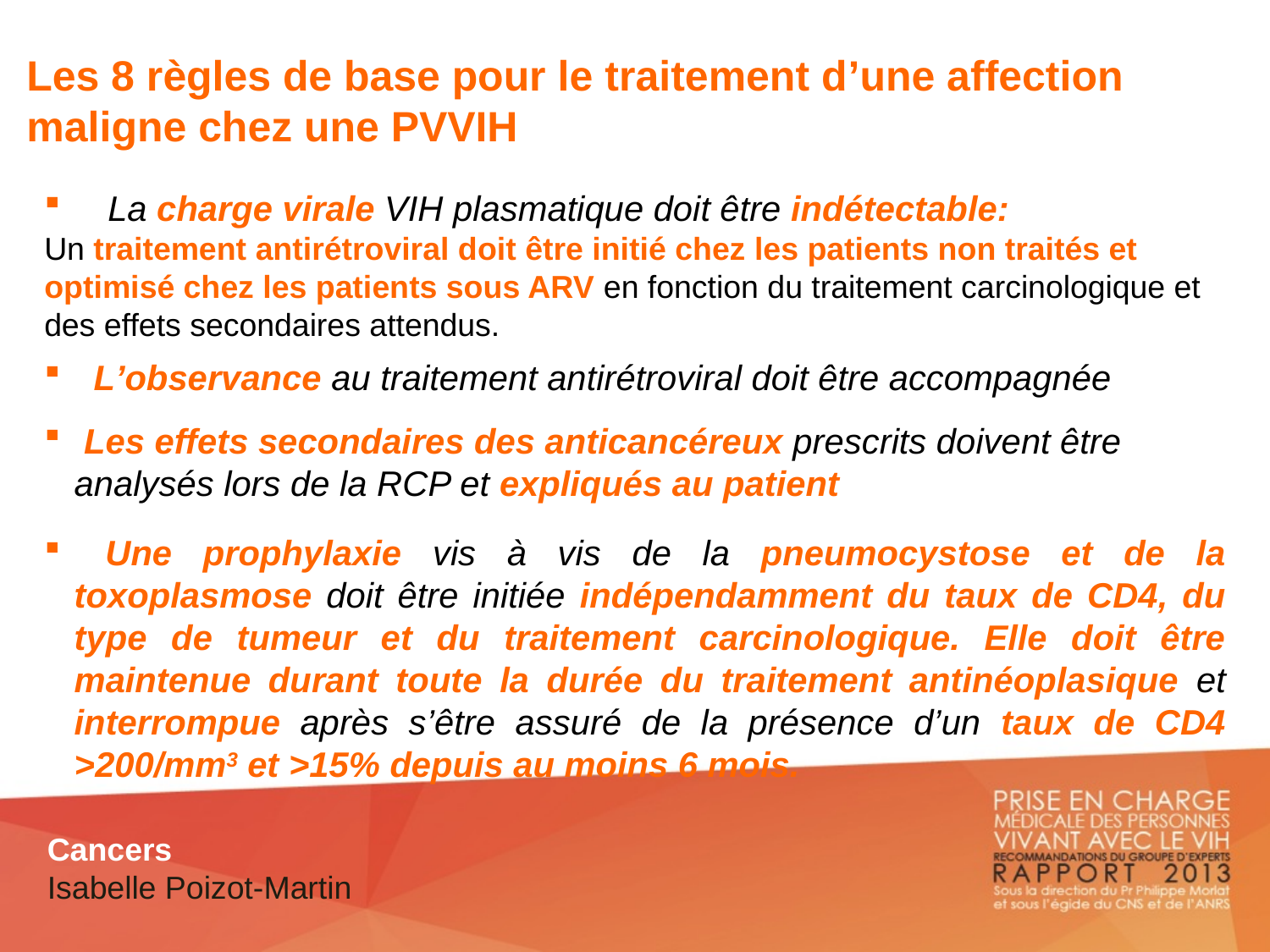

Les 8 règles de base pour le traitement d’une affection maligne chez une PVVIH
La charge virale VIH plasmatique doit être indétectable:
Un traitement antirétroviral doit être initié chez les patients non traités et
optimisé chez les patients sous ARV en fonction du traitement carcinologique et
des effets secondaires attendus.
  L’observance au traitement antirétroviral doit être accompagnée
 Les effets secondaires des anticancéreux prescrits doivent être analysés lors de la RCP et expliqués au patient
 Une prophylaxie vis à vis de la pneumocystose et de la toxoplasmose doit être initiée indépendamment du taux de CD4, du type de tumeur et du traitement carcinologique. Elle doit être maintenue durant toute la durée du traitement antinéoplasique et interrompue après s’être assuré de la présence d’un taux de CD4 >200/mm3 et >15% depuis au moins 6 mois.
Cancers
Isabelle Poizot-Martin